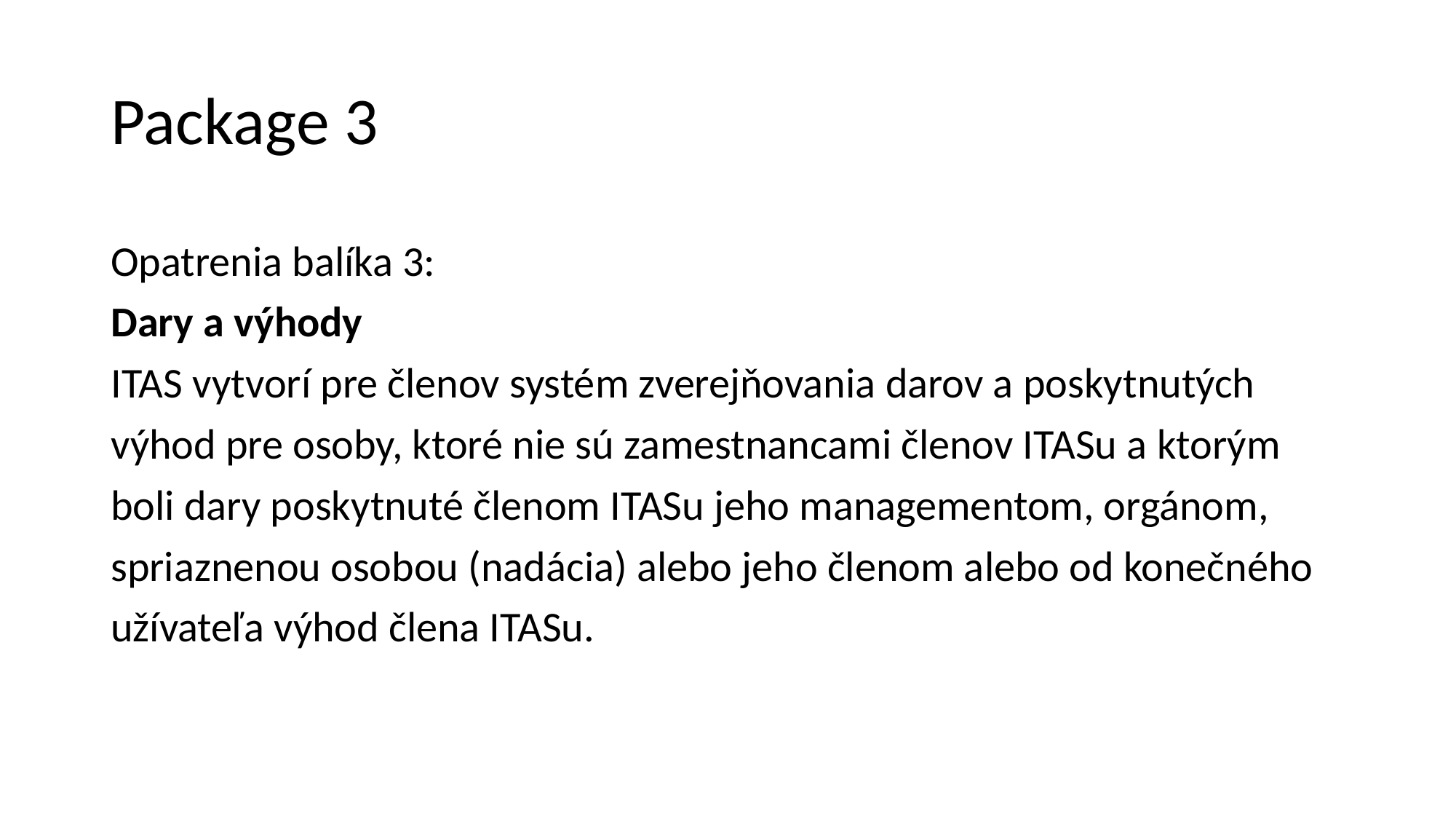

# Package 3
Opatrenia balíka 3:
Dary a výhody
ITAS vytvorí pre členov systém zverejňovania darov a poskytnutých výhod pre osoby, ktoré nie sú zamestnancami členov ITASu a ktorým boli dary poskytnuté členom ITASu jeho managementom, orgánom, spriaznenou osobou (nadácia) alebo jeho členom alebo od konečného užívateľa výhod člena ITASu.